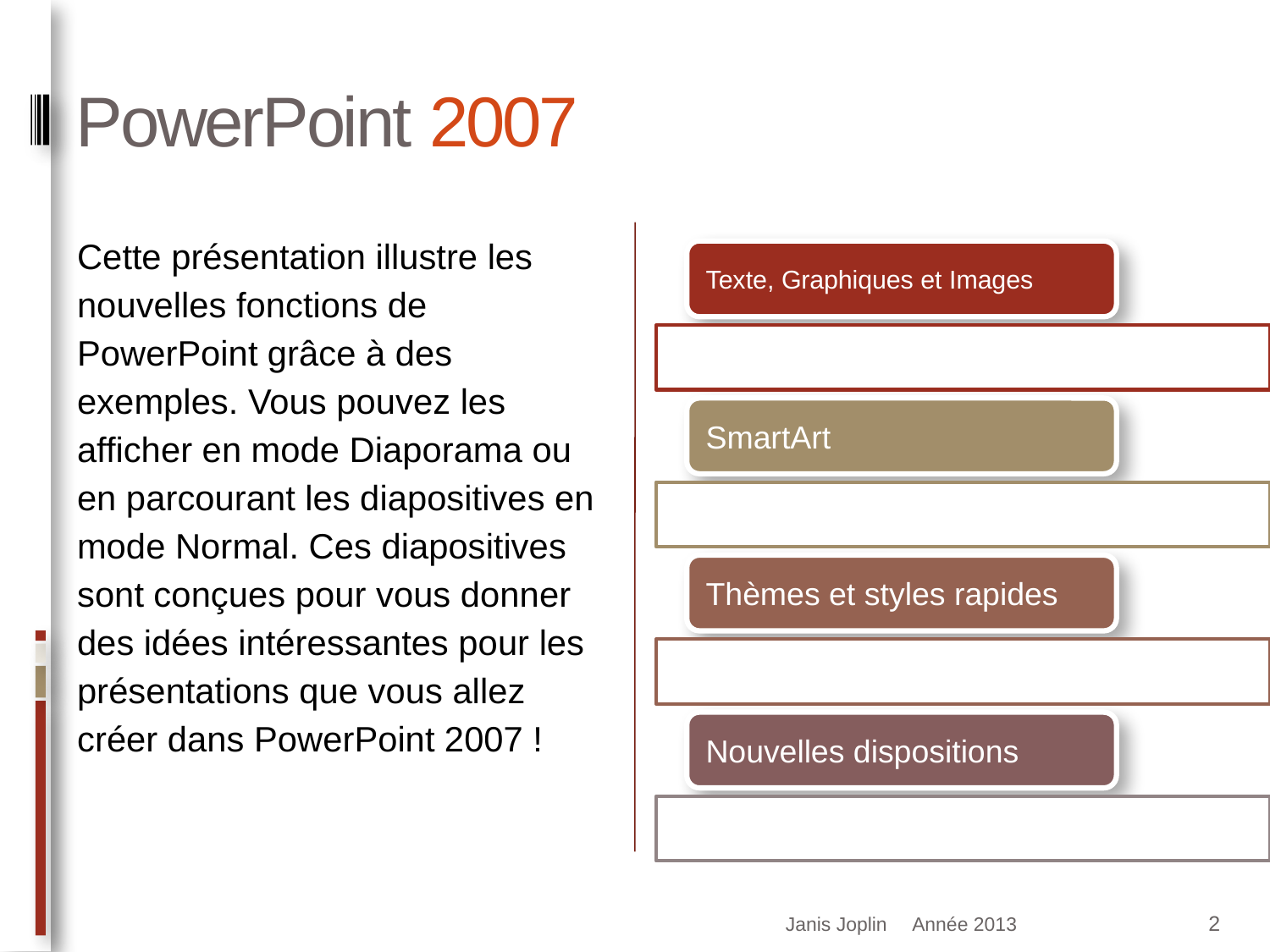

# PowerPoint 2007
Cette présentation illustre les nouvelles fonctions de PowerPoint grâce à des exemples. Vous pouvez les afficher en mode Diaporama ou en parcourant les diapositives en mode Normal. Ces diapositives sont conçues pour vous donner des idées intéressantes pour les présentations que vous allez créer dans PowerPoint 2007 !

Texte, Graphiques et Images
SmartArt
Thèmes et styles rapides
Nouvelles dispositions
Janis Joplin
Année 2013
2